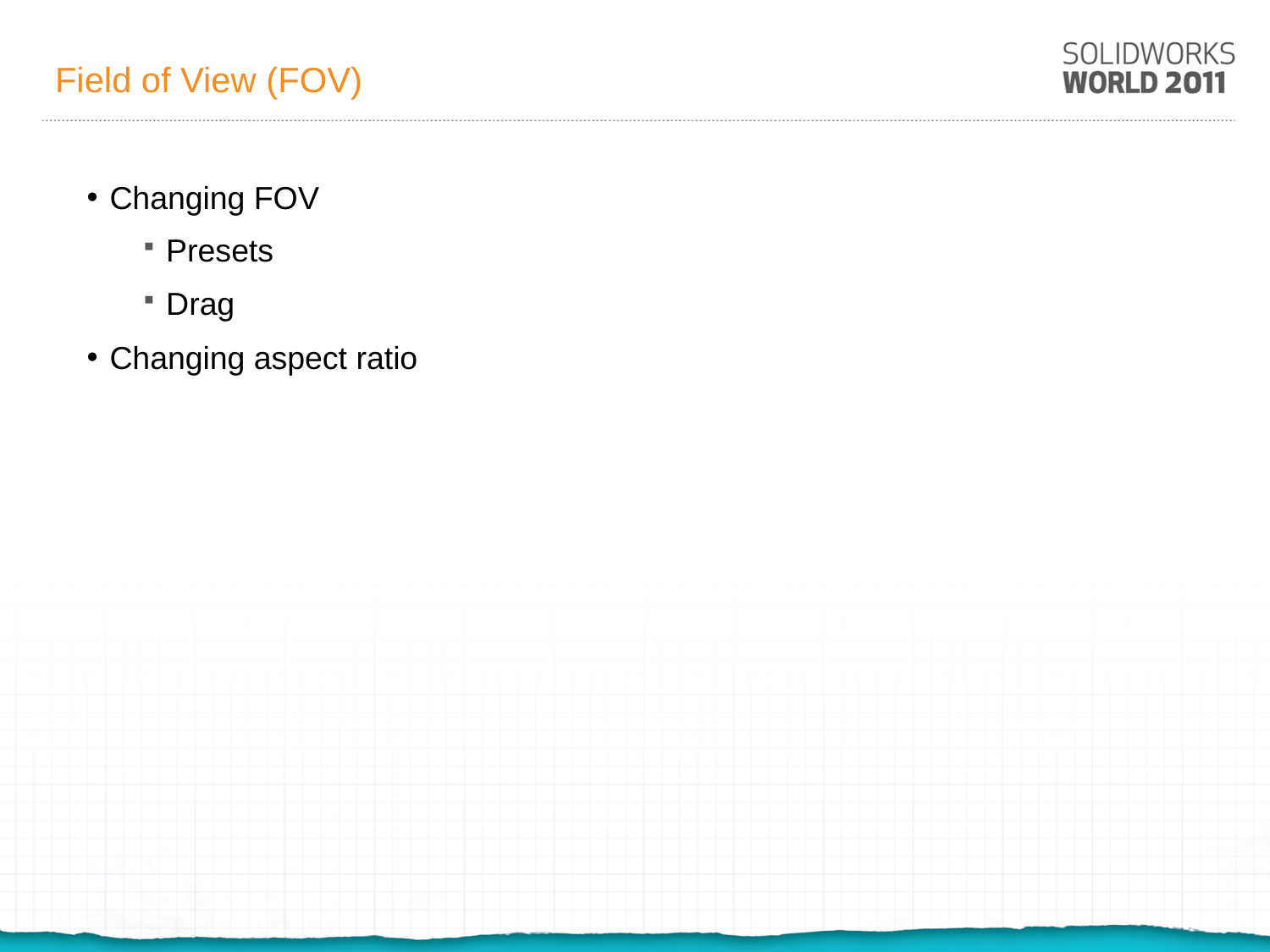

# Field of View (FOV)
Changing FOV
Presets
Drag
Changing aspect ratio